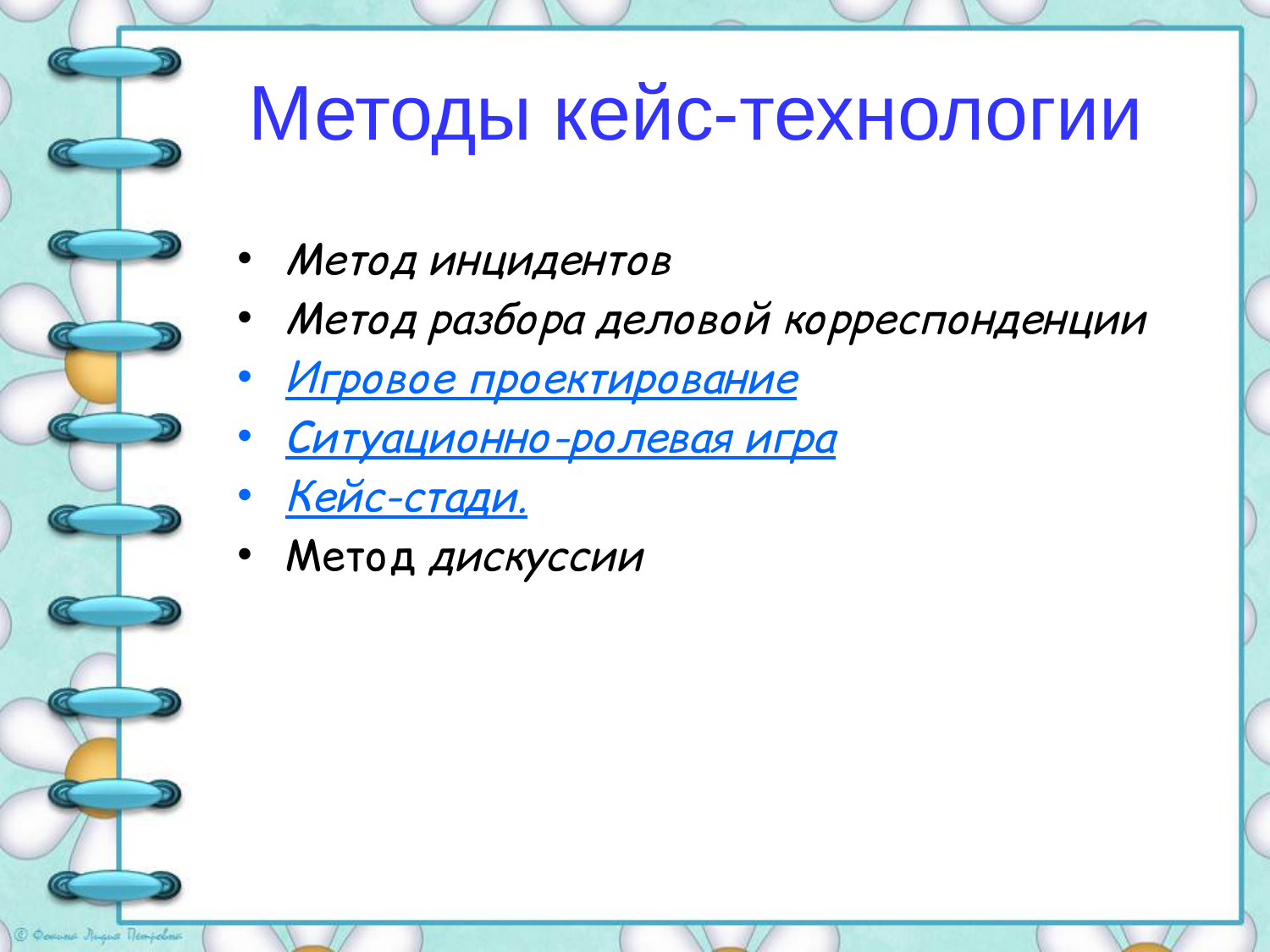

Методы кейс-технологии
Метод инцидентов
Метод разбора деловой корреспонденции
Игровое проектирование
Ситуационно-ролевая игра
Кейс-стади.
Метод дискуссии